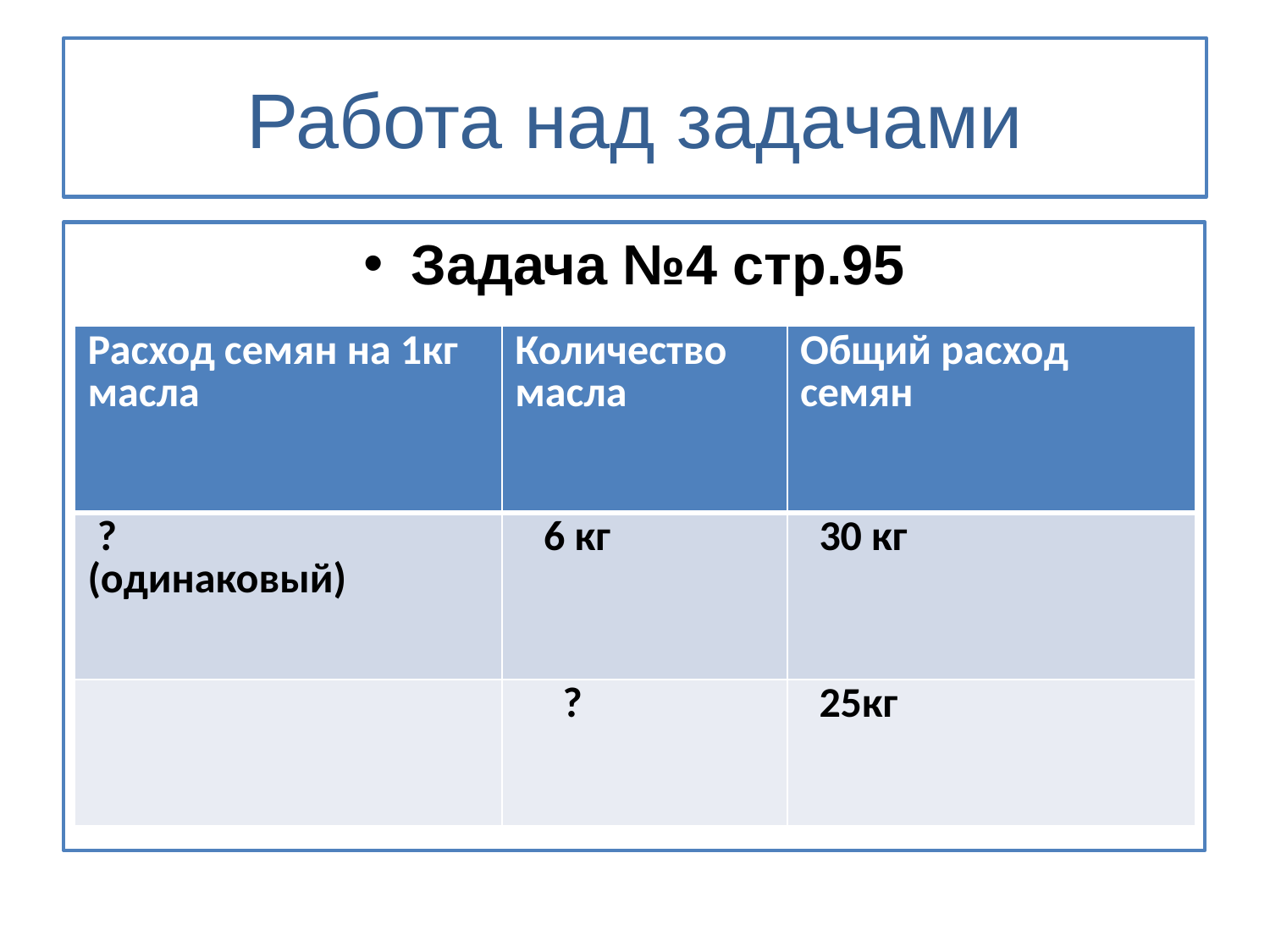

# Работа над задачами
Задача №4 стр.95

| Расход семян на 1кг масла | Количество масла | Общий расход семян |
| --- | --- | --- |
| ? (одинаковый) | 6 кг | 30 кг |
|  | ? | 25кг |